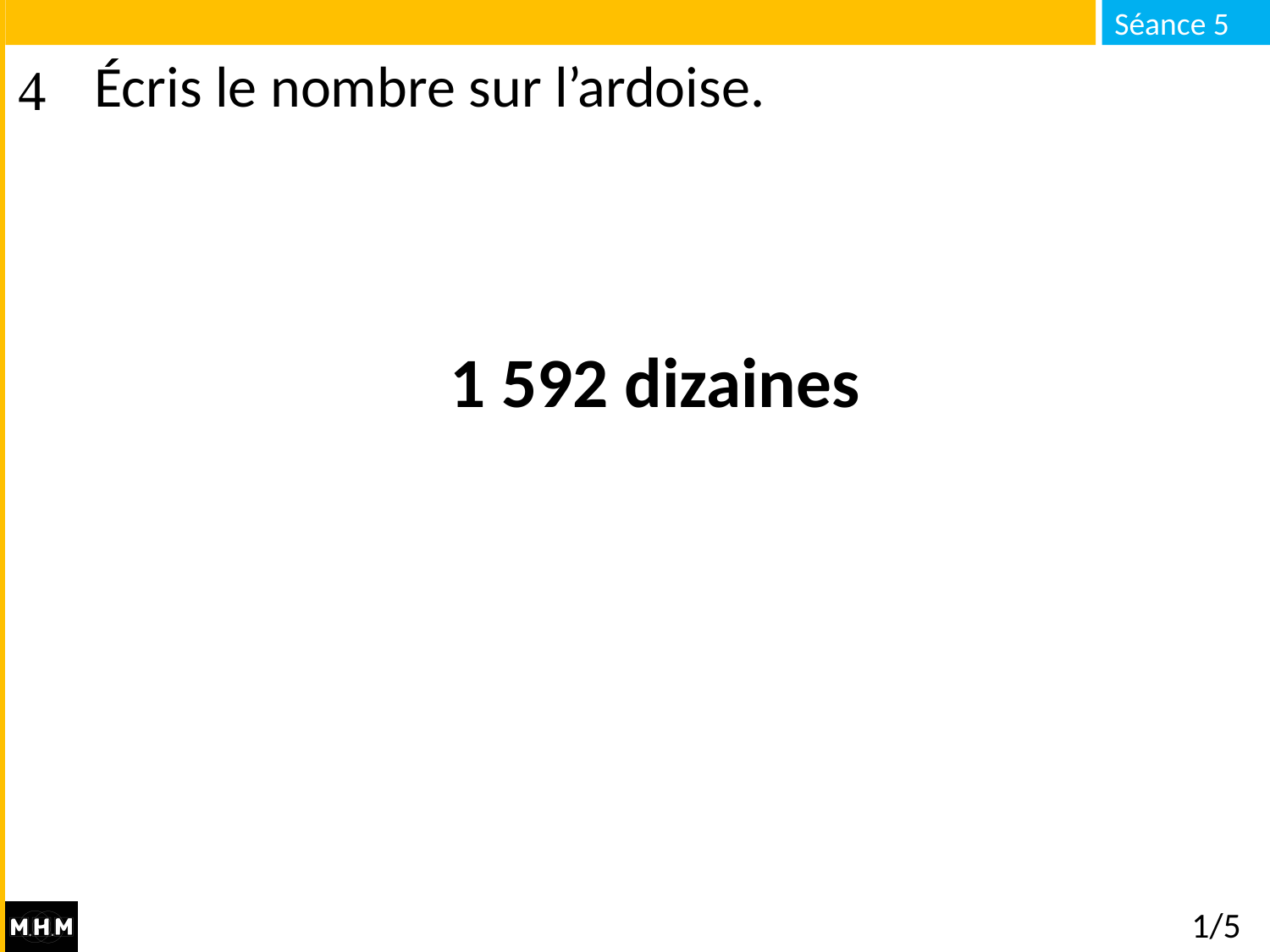

# Écris le nombre sur l’ardoise.
1 592 dizaines
1/5